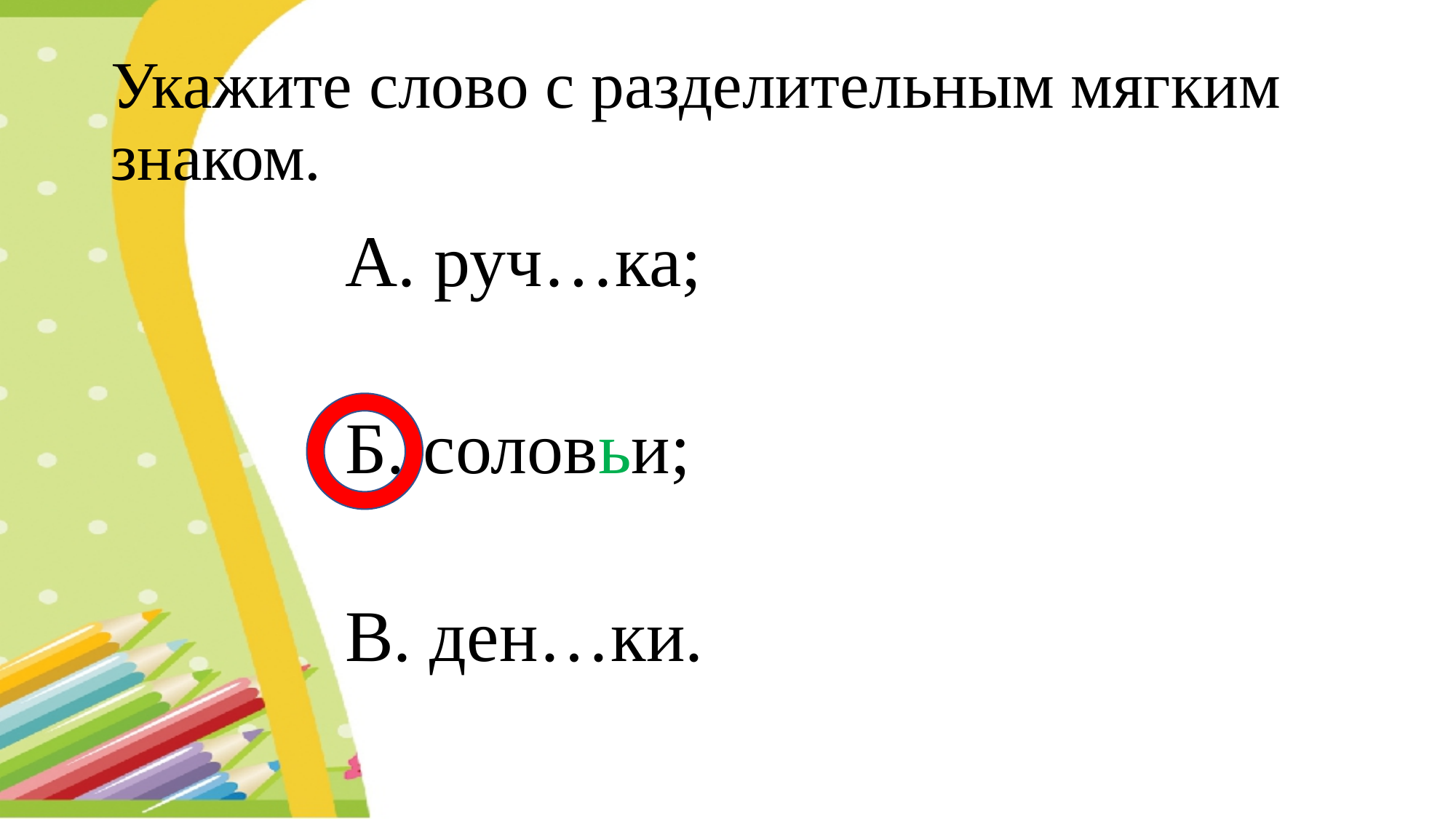

# Укажите слово с разделительным мягким знаком.
А. руч…ка;

Б. соловьи;

В. ден…ки.